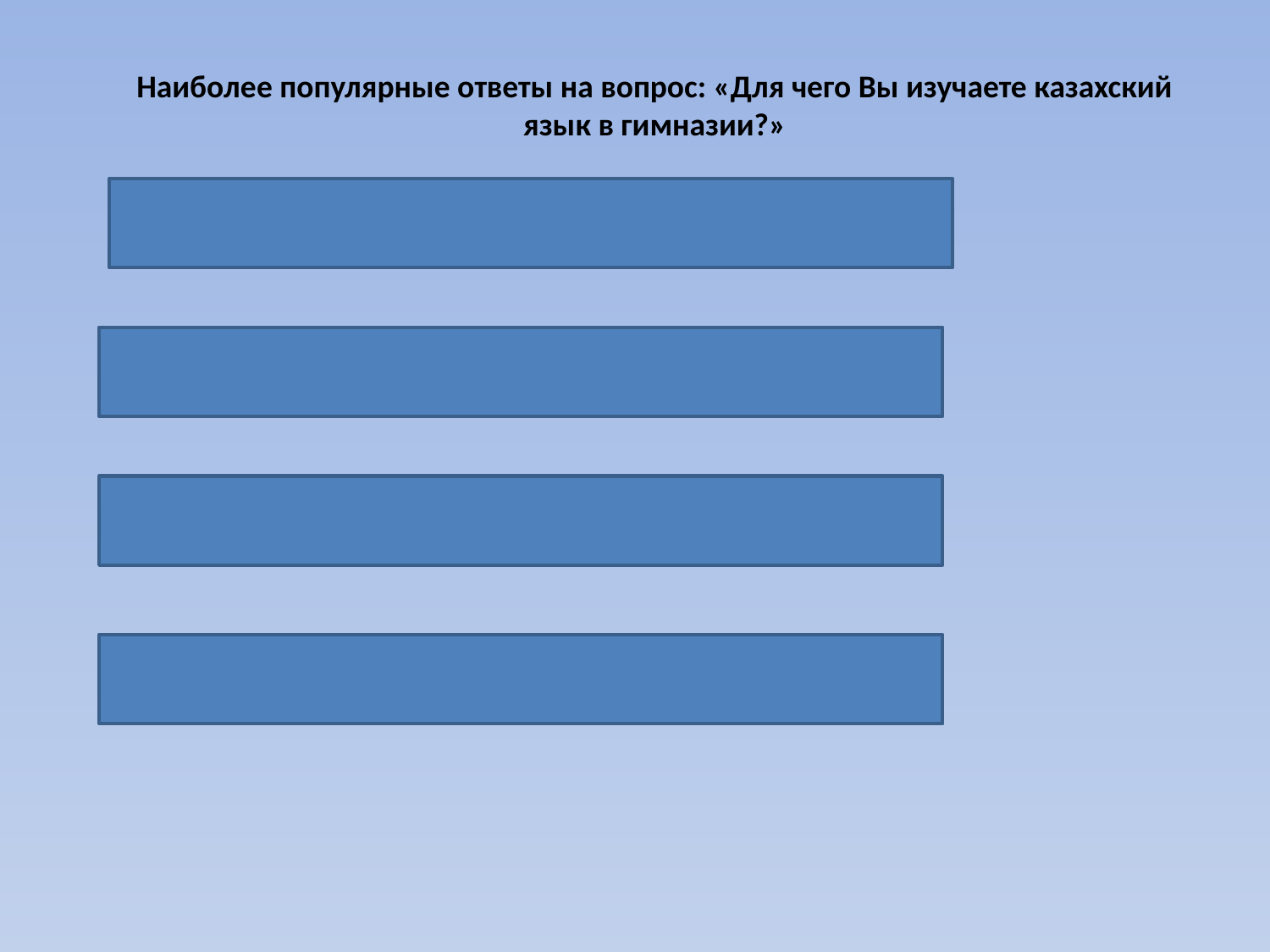

Наиболее популярные ответы на вопрос: «Для чего Вы изучаете казахский язык в гимназии?»

Чтобы знать язык (родной язык)-38%

Я гражданин РК, живу в РК, это гос.язык – 18%

Чтобы говорить на языке, общаться – 17%

Для поступления, обучения в ВУЗе, для работы – 16%